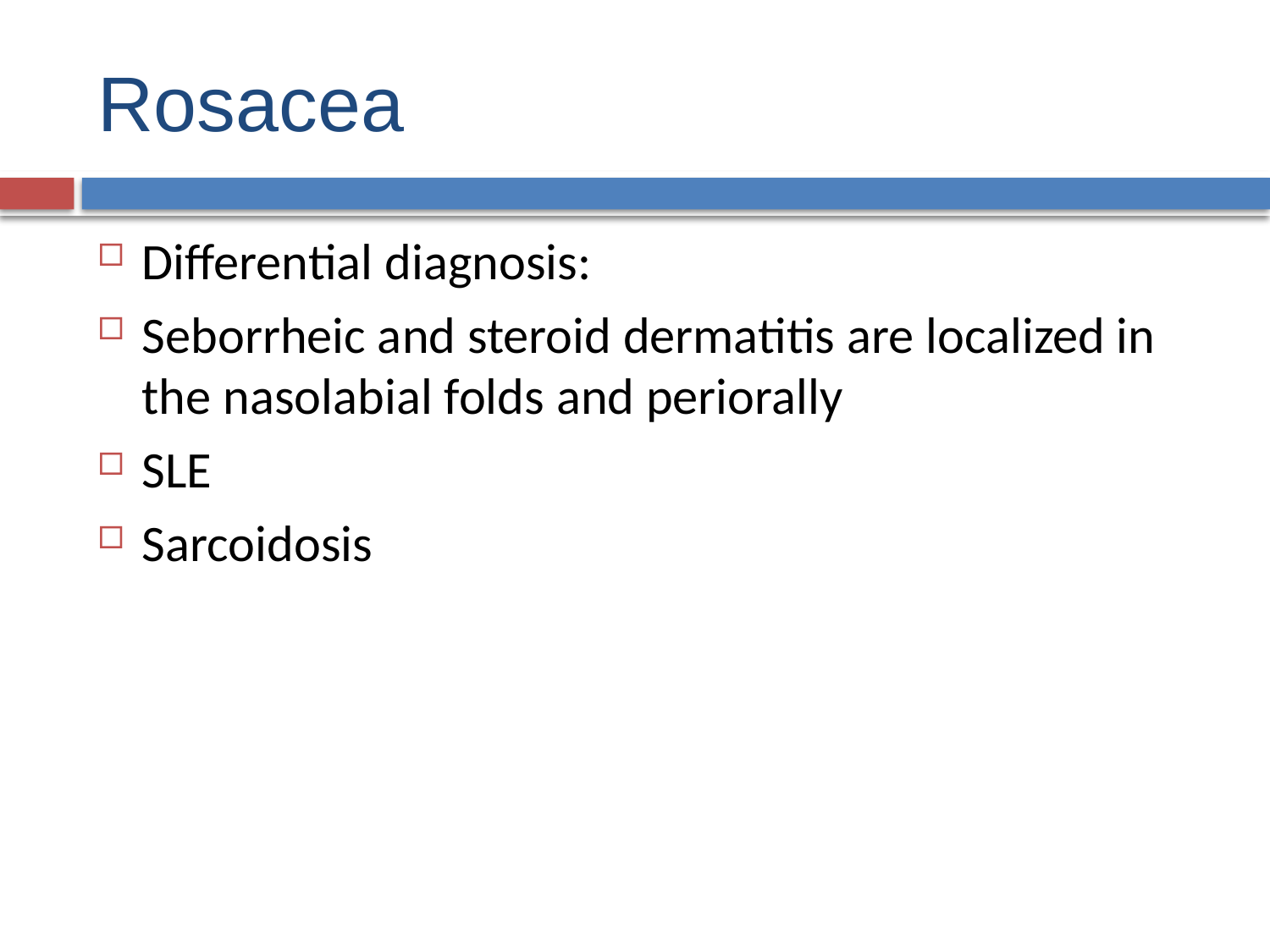

# Rosacea
Differential diagnosis:
Seborrheic and steroid dermatitis are localized in the nasolabial folds and periorally
SLE
Sarcoidosis